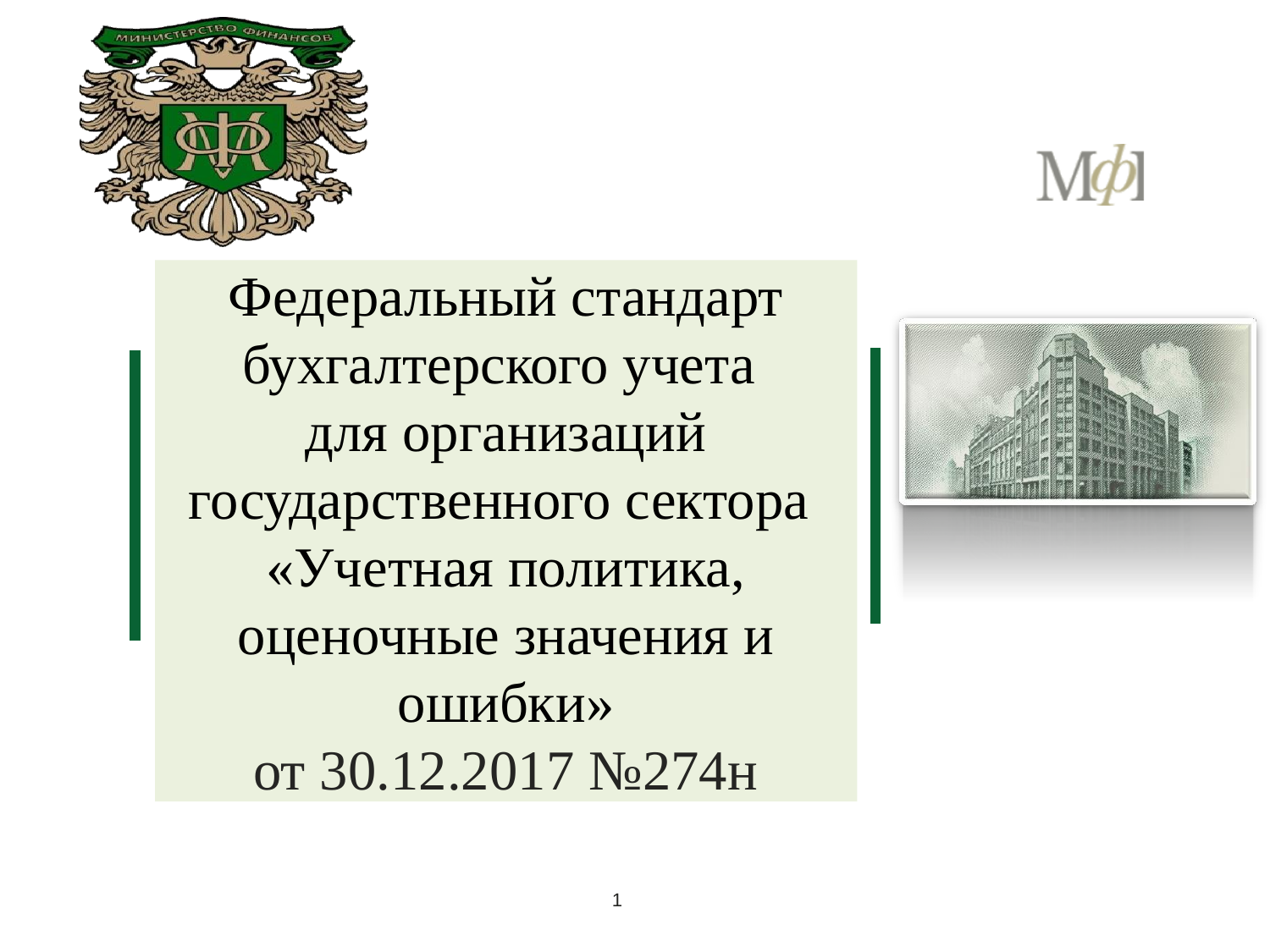

# Федеральный стандарт бухгалтерского учета для организаций государственного сектора «Учетная политика, оценочные значения и ошибки» от 30.12.2017 №274н

1